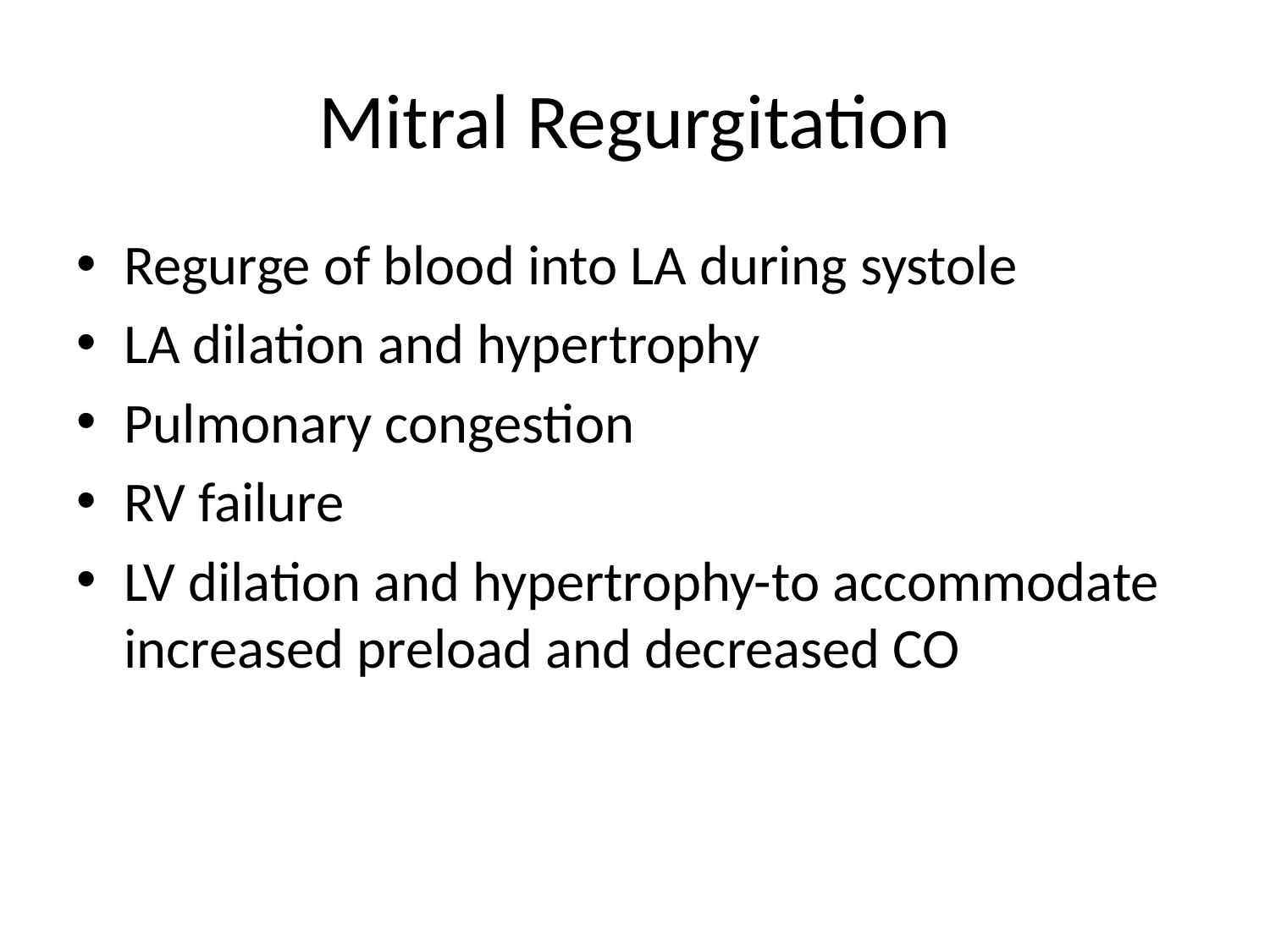

# Mitral Regurgitation
Regurge of blood into LA during systole
LA dilation and hypertrophy
Pulmonary congestion
RV failure
LV dilation and hypertrophy-to accommodate increased preload and decreased CO